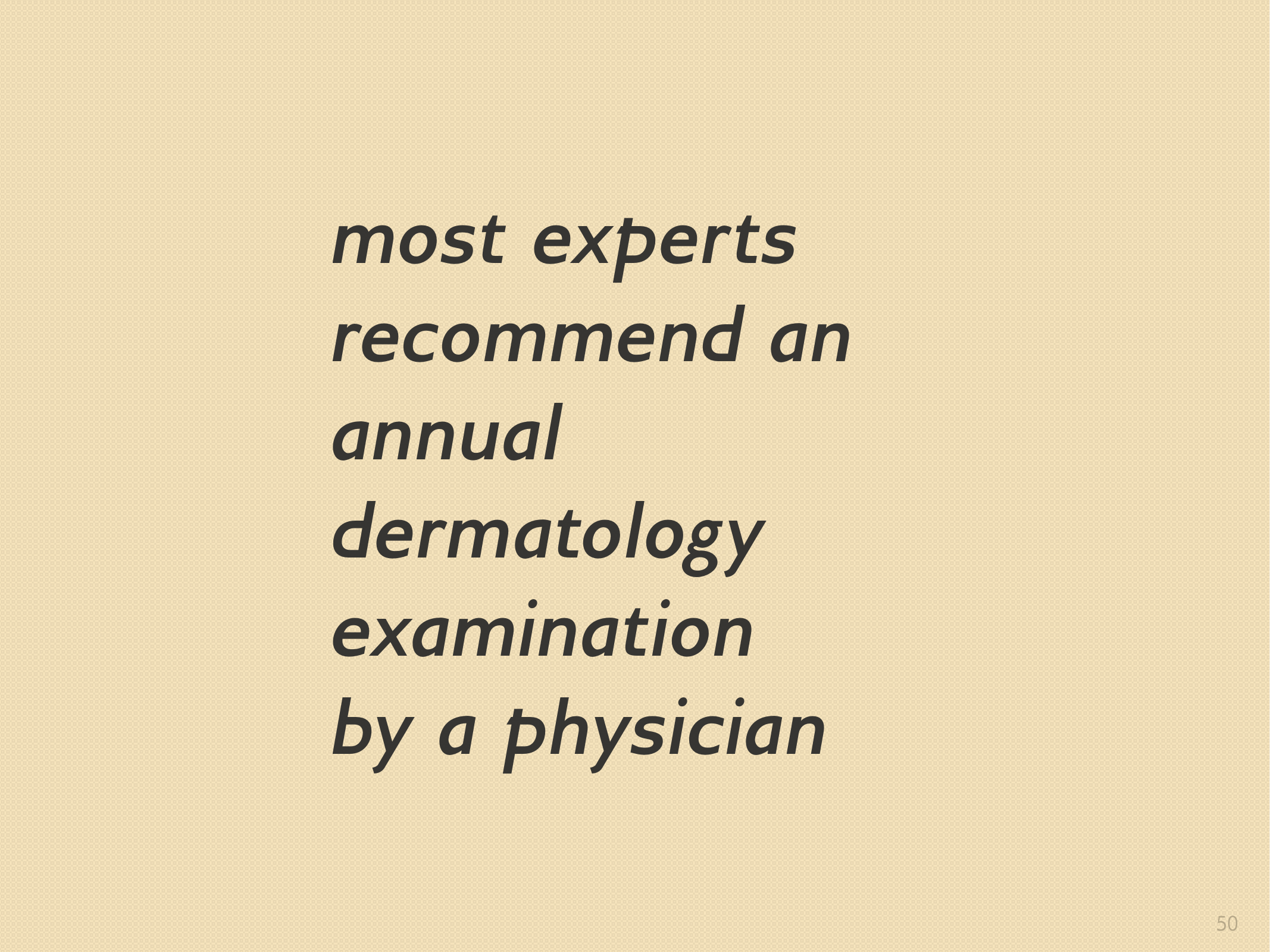

# most experts recommend an annual dermatology examination by a physician
50